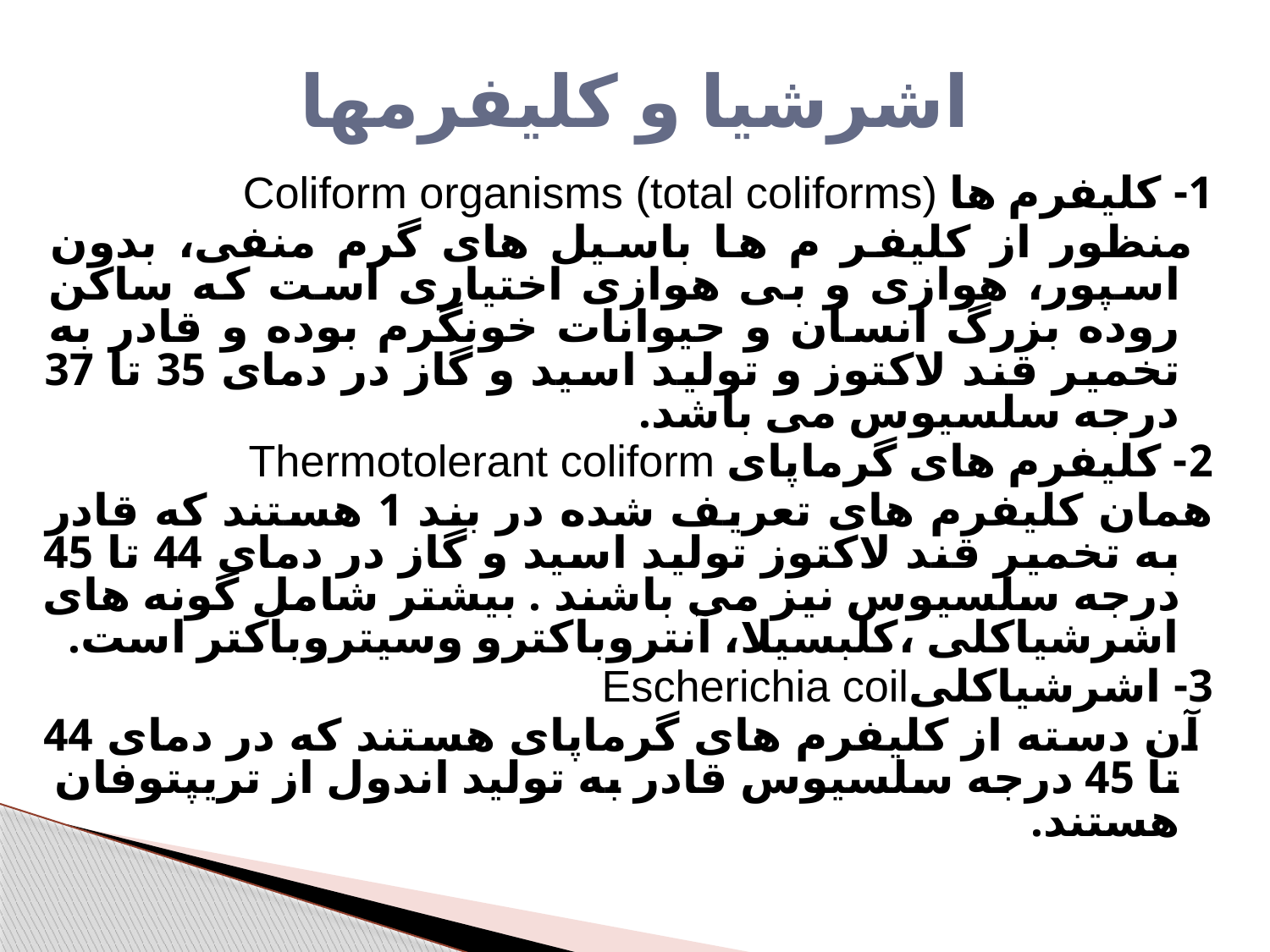

اشرشیا و کلیفرمها
1- کلیفرم ها Coliform organisms (total coliforms)
 منظور از کلیفر م ها باسیل های گرم منفی، بدون اسپور، هوازی و بی هوازی اختیاری است که ساکن روده بزرگ انسان و حیوانات خونگرم بوده و قادر به تخمیر قند لاکتوز و تولید اسید و گاز در دمای 35 تا 37 درجه سلسیوس می باشد.
2- کلیفرم های گرماپای Thermotolerant coliform
همان کلیفرم های تعریف شده در بند 1 هستند که قادر به تخمیر قند لاکتوز تولید اسید و گاز در دمای 44 تا 45 درجه سلسیوس نیز می باشند . بیشتر شامل گونه های اشرشیاکلی ،کلبسیلا، آنتروباکترو وسیتروباکتر است.
3- اشرشیاکلیEscherichia coil
 آن دسته از کلیفرم های گرماپای هستند که در دمای 44 تا 45 درجه سلسیوس قادر به تولید اندول از تریپتوفان  هستند.